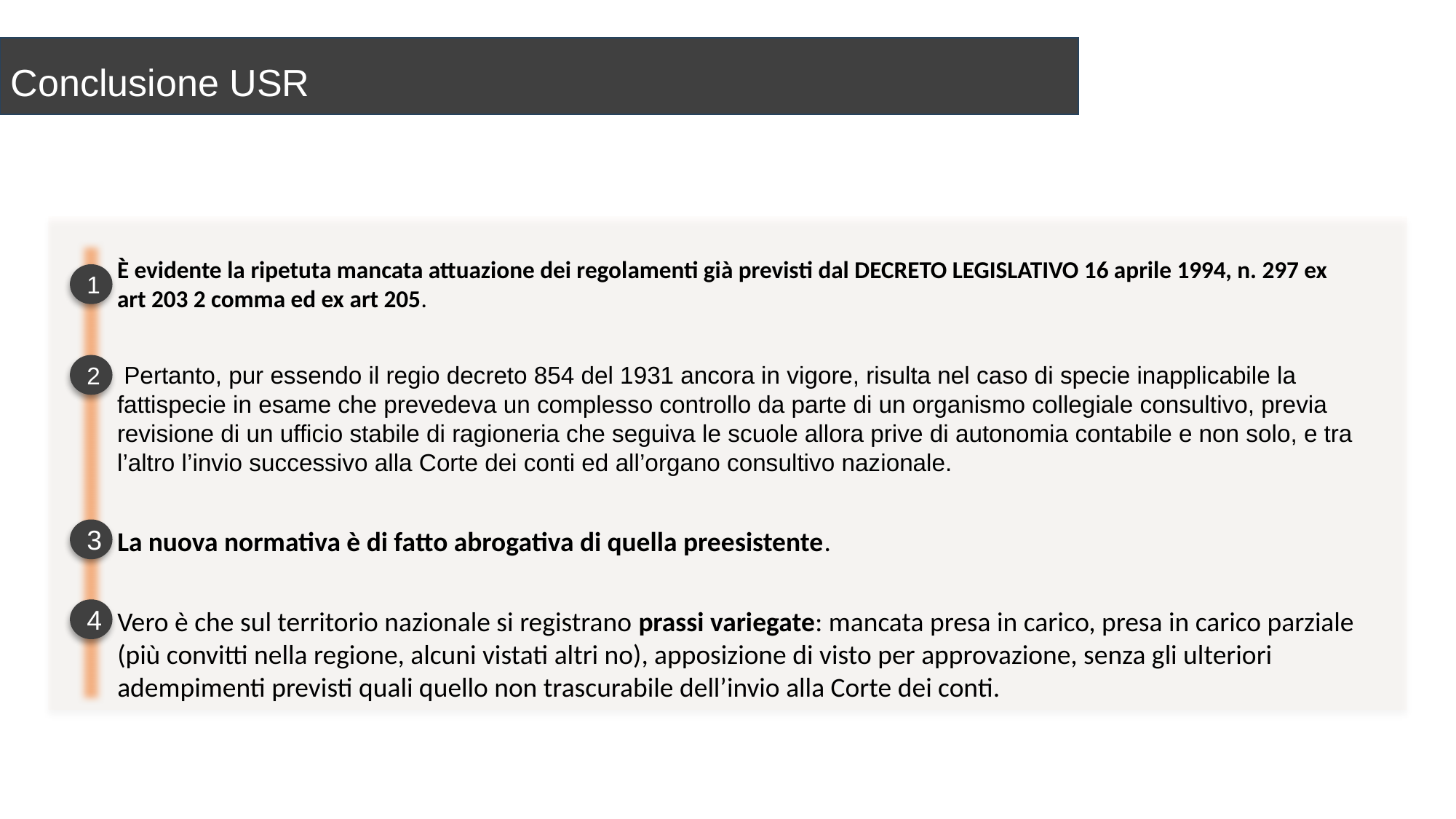

Conclusione USR

È evidente la ripetuta mancata attuazione dei regolamenti già previsti dal DECRETO LEGISLATIVO 16 aprile 1994, n. 297 ex art 203 2 comma ed ex art 205.
1
 Pertanto, pur essendo il regio decreto 854 del 1931 ancora in vigore, risulta nel caso di specie inapplicabile la fattispecie in esame che prevedeva un complesso controllo da parte di un organismo collegiale consultivo, previa revisione di un ufficio stabile di ragioneria che seguiva le scuole allora prive di autonomia contabile e non solo, e tra l’altro l’invio successivo alla Corte dei conti ed all’organo consultivo nazionale.
2
La nuova normativa è di fatto abrogativa di quella preesistente.
3
Vero è che sul territorio nazionale si registrano prassi variegate: mancata presa in carico, presa in carico parziale (più convitti nella regione, alcuni vistati altri no), apposizione di visto per approvazione, senza gli ulteriori adempimenti previsti quali quello non trascurabile dell’invio alla Corte dei conti.
4